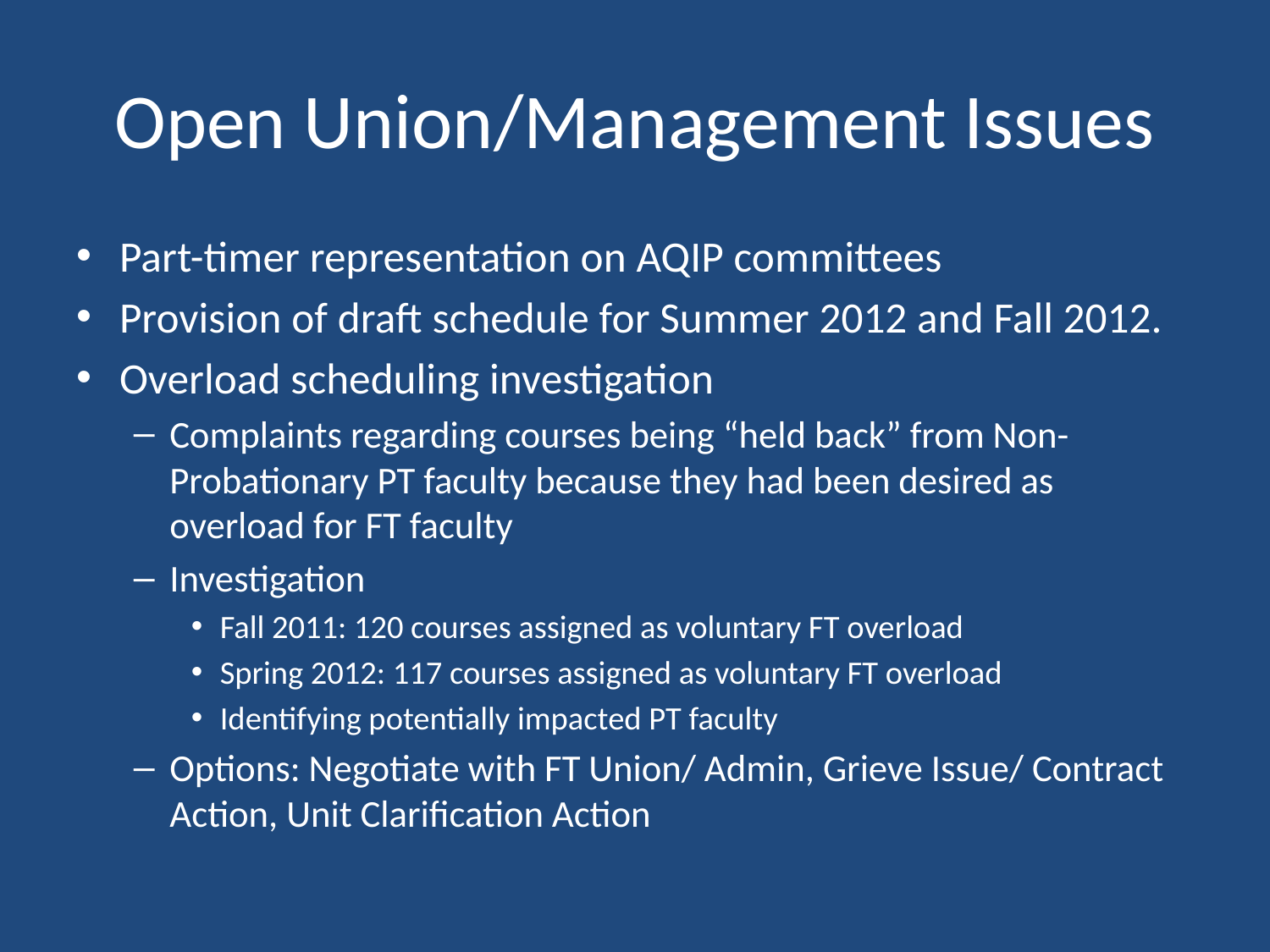

# Open Union/Management Issues
Part-timer representation on AQIP committees
Provision of draft schedule for Summer 2012 and Fall 2012.
Overload scheduling investigation
Complaints regarding courses being “held back” from Non-Probationary PT faculty because they had been desired as overload for FT faculty
Investigation
Fall 2011: 120 courses assigned as voluntary FT overload
Spring 2012: 117 courses assigned as voluntary FT overload
Identifying potentially impacted PT faculty
Options: Negotiate with FT Union/ Admin, Grieve Issue/ Contract Action, Unit Clarification Action